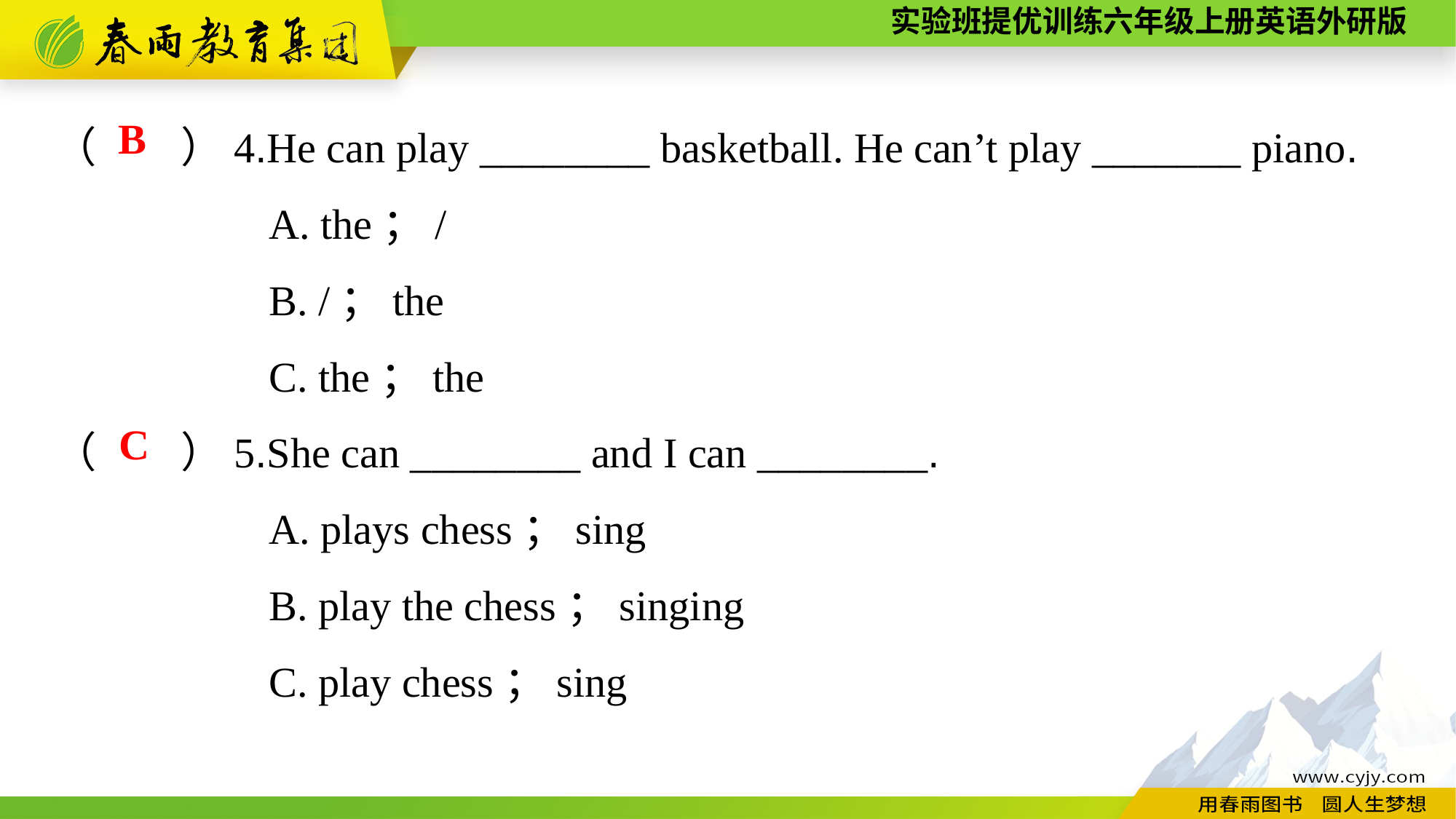

（　　）4.He can play ________ basketball. He can’t play _______ piano.
A. the；/
B. /；the
C. the；the
（　　）5.She can ________ and I can ________.
A. plays chess；sing
B. play the chess；singing
C. play chess；sing
B
C